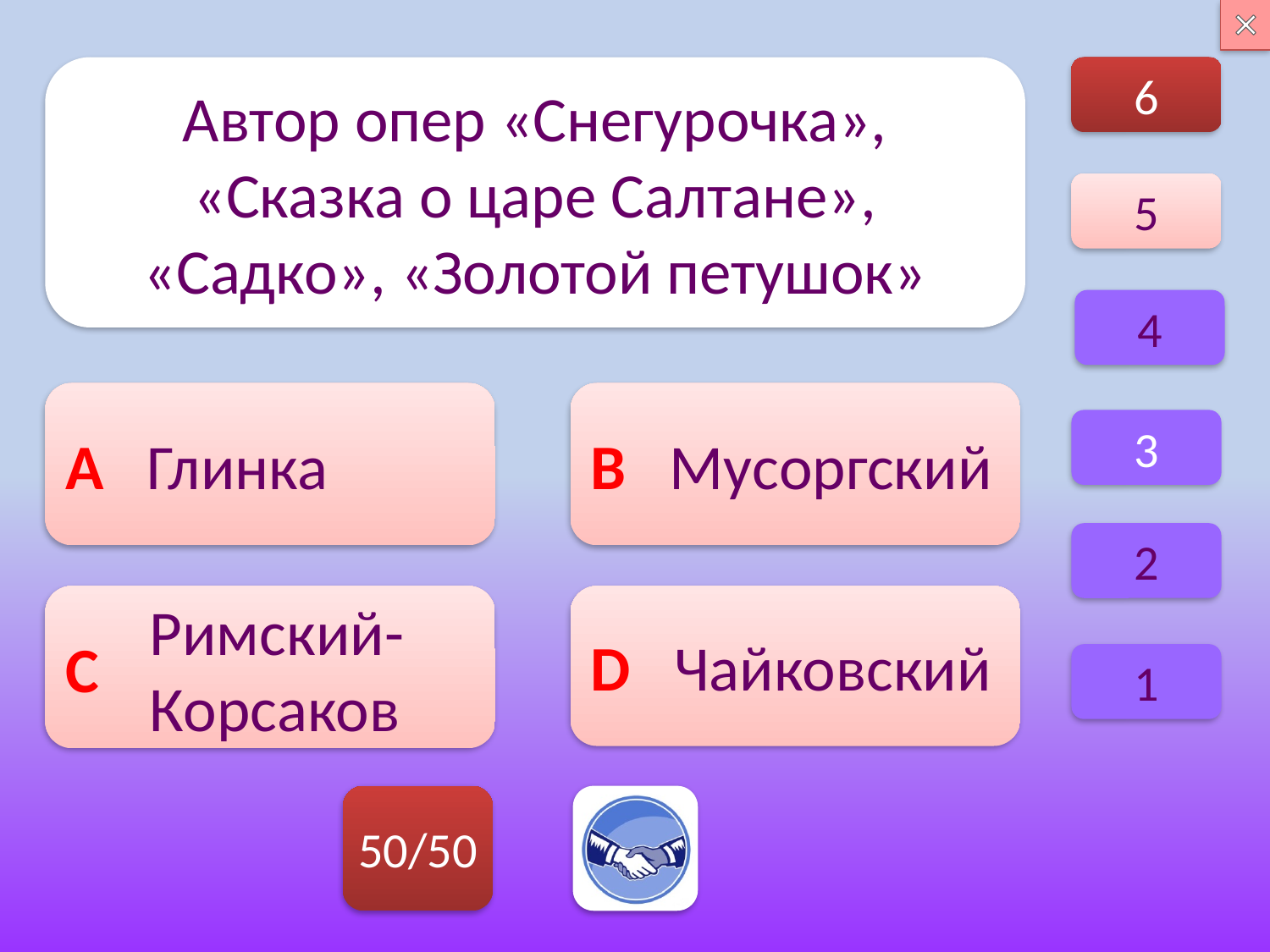

6
Автор опер «Снегурочка», «Сказка о царе Салтане», «Садко», «Золотой петушок»
5
4
А   Глинка
В   Мусоргский
3
2
C
Римский-Корсаков
D   Чайковский
1
50/50